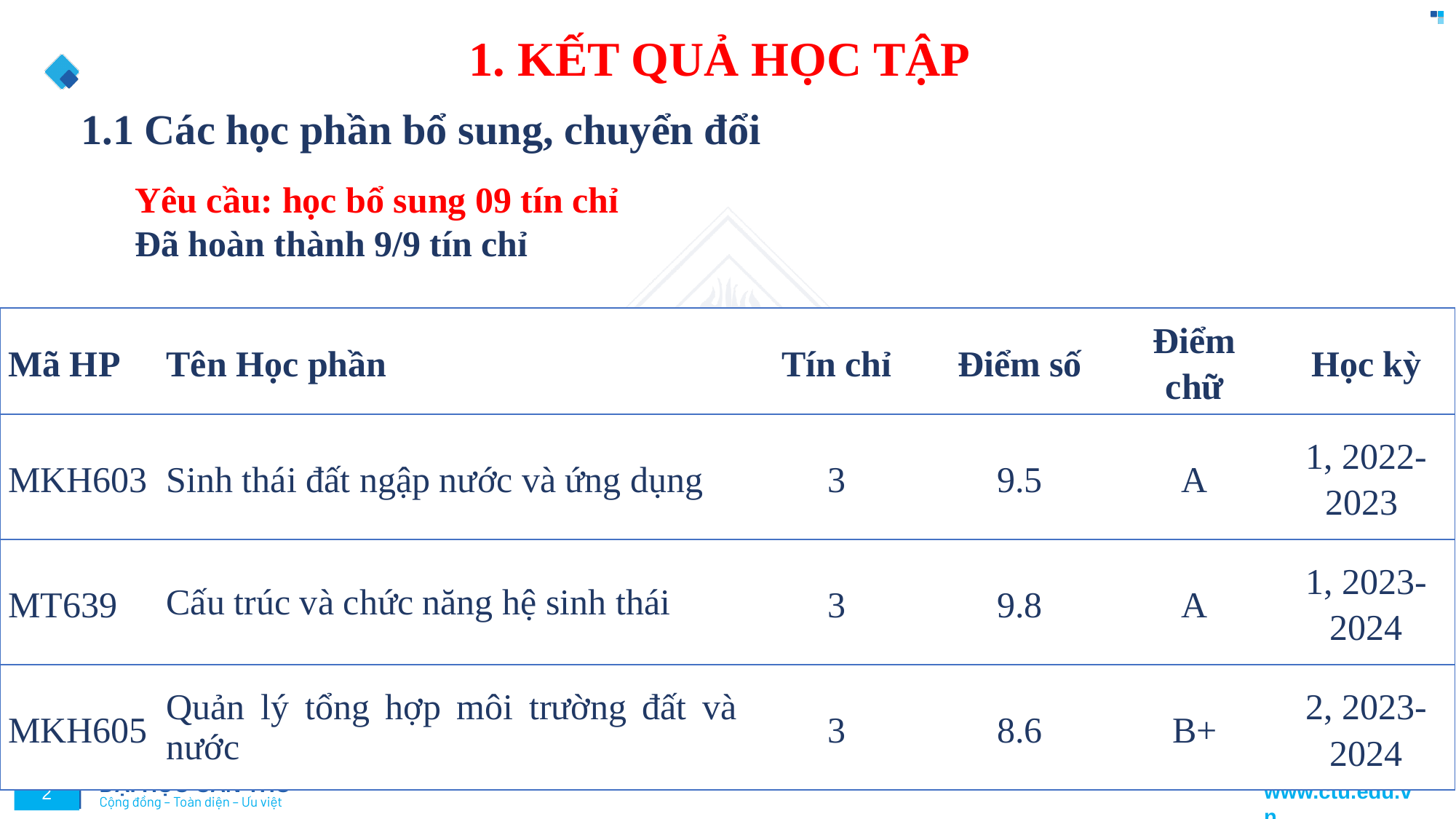

NỘI DUNG
# 1. KẾT QUẢ HỌC TẬP
1.1 Các học phần bổ sung, chuyển đổi
Yêu cầu: học bổ sung 09 tín chỉ
Đã hoàn thành 9/9 tín chỉ
| Mã HP | Tên Học phần | Tín chỉ | Điểm số | Điểm chữ | Học kỳ |
| --- | --- | --- | --- | --- | --- |
| MKH603 | Sinh thái đất ngập nước và ứng dụng | 3 | 9.5 | A | 1, 2022-2023 |
| MT639 | Cấu trúc và chức năng hệ sinh thái | 3 | 9.8 | A | 1, 2023-2024 |
| MKH605 | Quản lý tổng hợp môi trường đất và nước | 3 | 8.6 | B+ | 2, 2023-2024 |